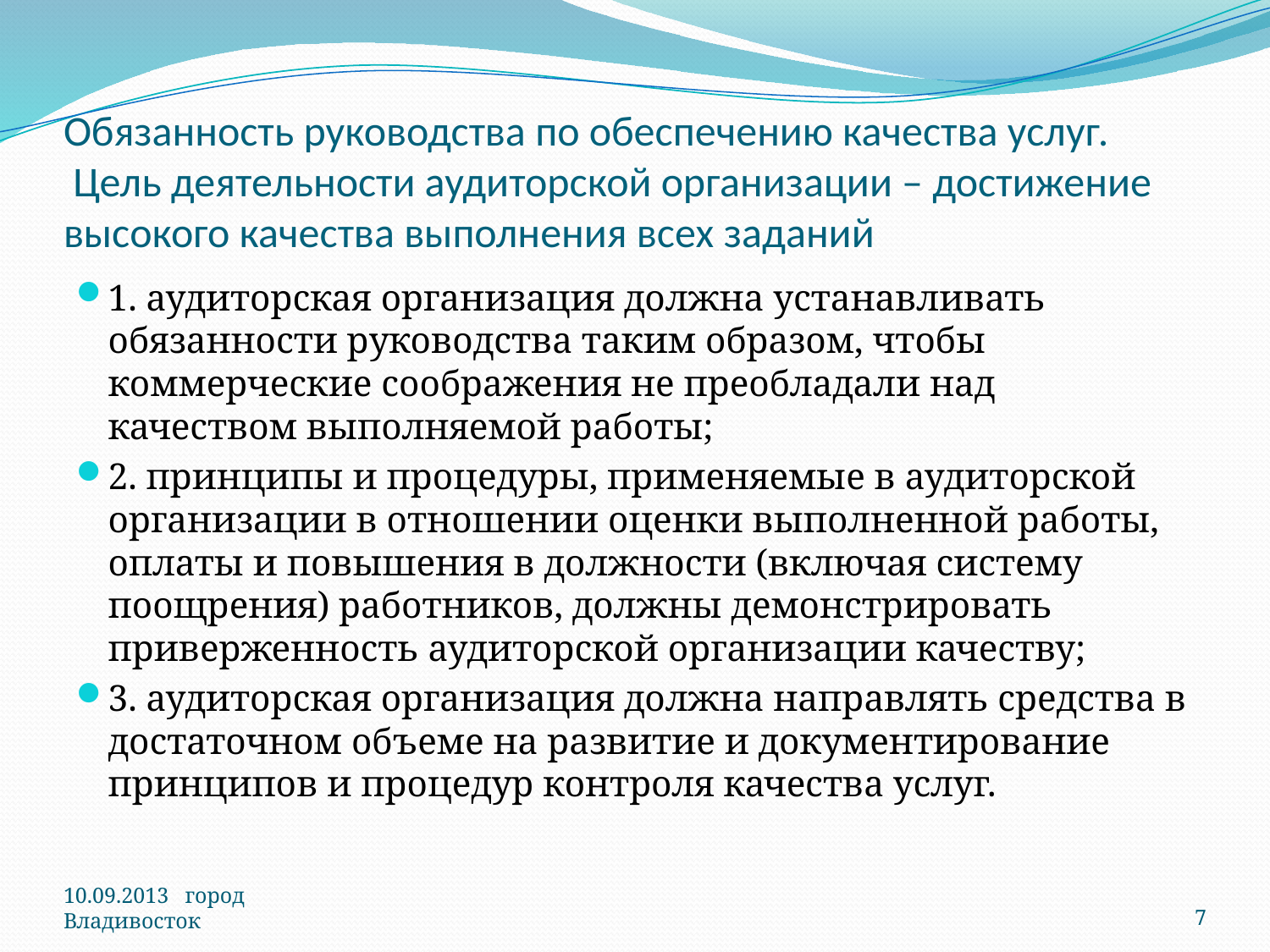

# Обязанность руководства по обеспечению качества услуг. Цель деятельности аудиторской организации – достижение высокого качества выполнения всех заданий
1. аудиторская организация должна устанавливать обязанности руководства таким образом, чтобы коммерческие соображения не преобладали над качеством выполняемой работы;
2. принципы и процедуры, применяемые в аудиторской организации в отношении оценки выполненной работы, оплаты и повышения в должности (включая систему поощрения) работников, должны демонстрировать приверженность аудиторской организации качеству;
3. аудиторская организация должна направлять средства в достаточном объеме на развитие и документирование принципов и процедур контроля качества услуг.
10.09.2013   город Владивосток

7